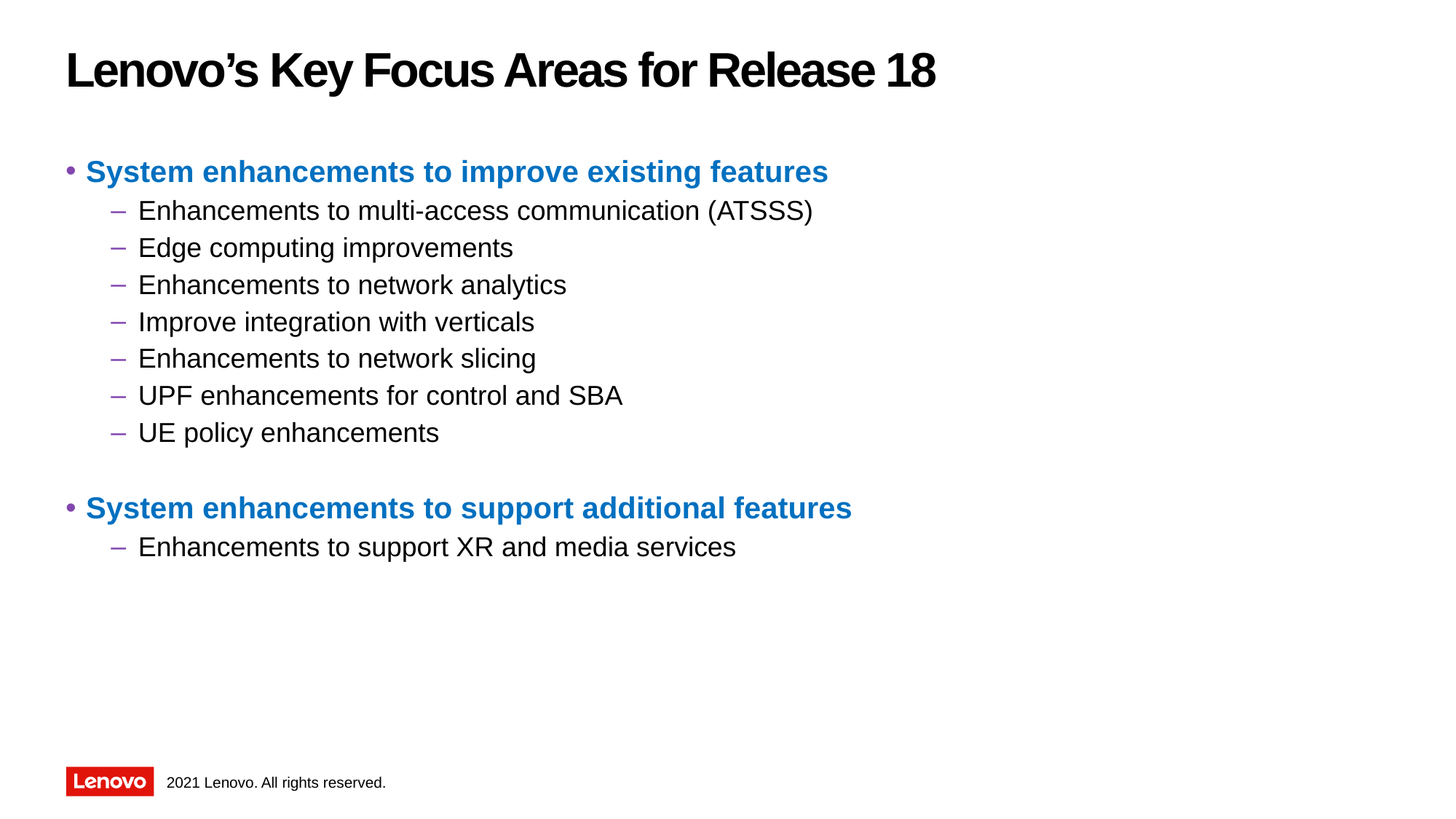

# Lenovo’s Key Focus Areas for Release 18
System enhancements to improve existing features
Enhancements to multi-access communication (ATSSS)
Edge computing improvements
Enhancements to network analytics
Improve integration with verticals
Enhancements to network slicing
UPF enhancements for control and SBA
UE policy enhancements

System enhancements to support additional features
Enhancements to support XR and media services